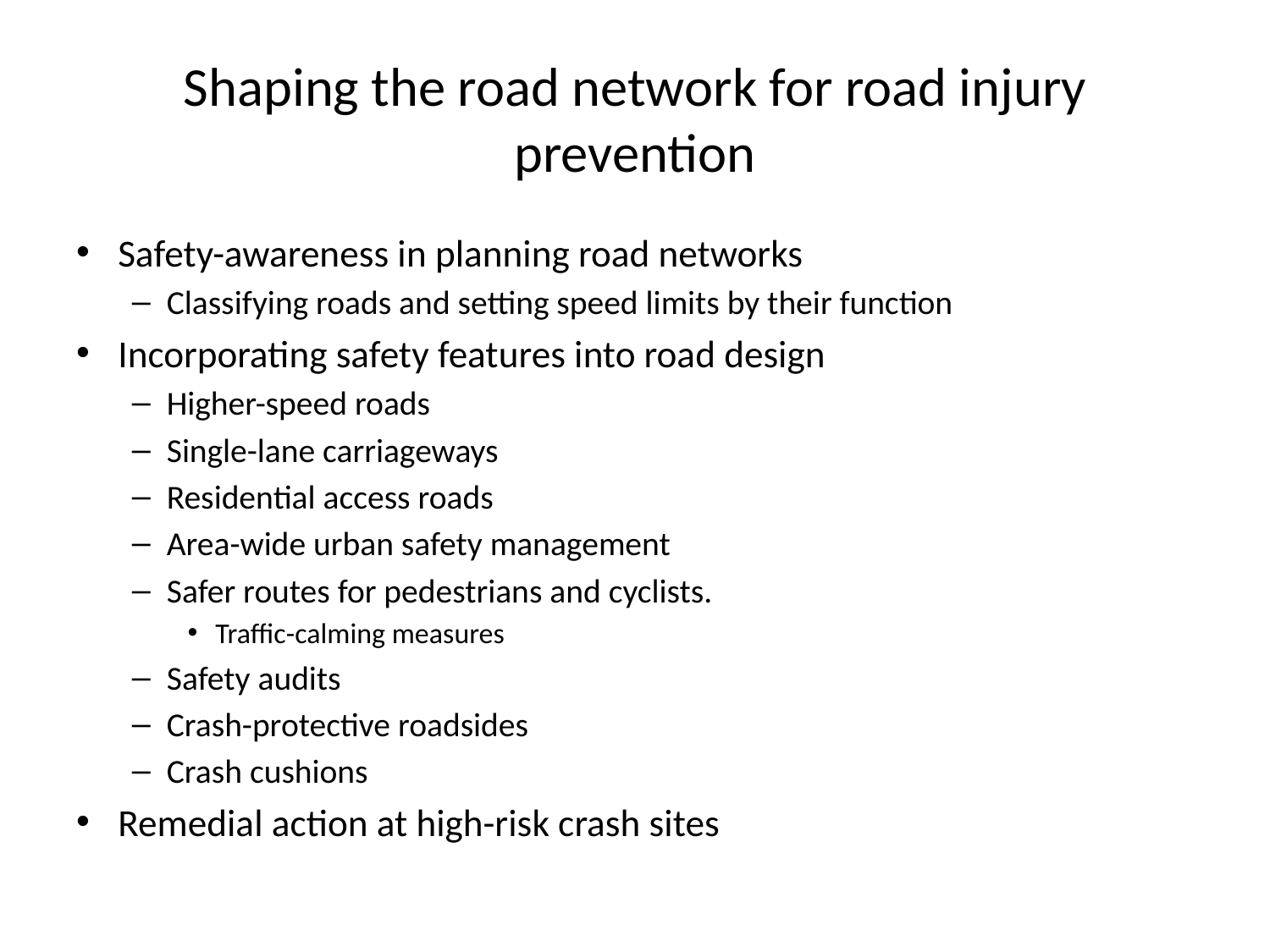

# Shaping the road network for road injury prevention
Safety-awareness in planning road networks
Classifying roads and setting speed limits by their function
Incorporating safety features into road design
Higher-speed roads
Single-lane carriageways
Residential access roads
Area-wide urban safety management
Safer routes for pedestrians and cyclists.
Traffic-calming measures
Safety audits
Crash-protective roadsides
Crash cushions
Remedial action at high-risk crash sites